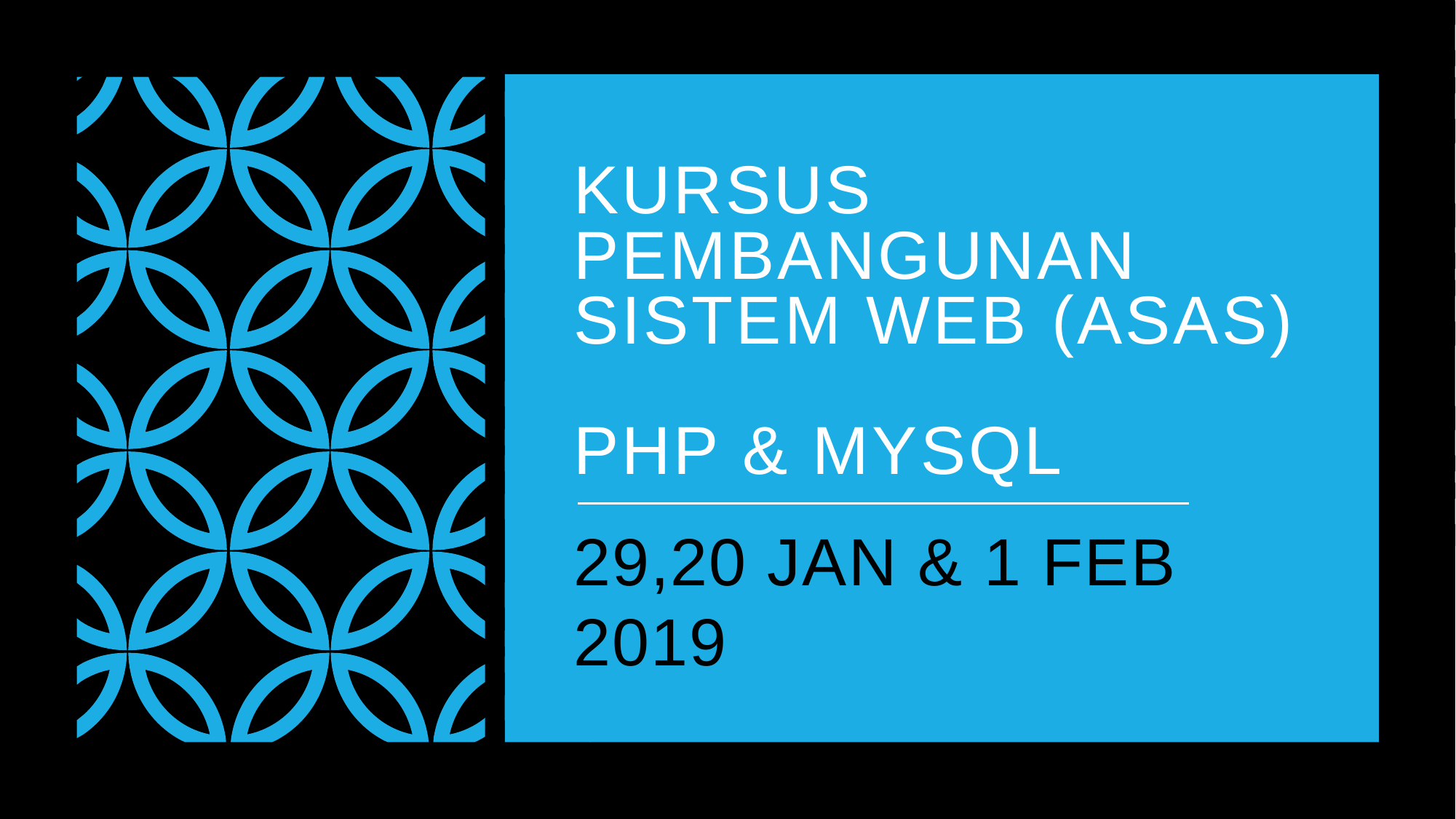

# KURSUS PEMBANGUNAN SISTEM WEB (ASAS) PHP & MYSQL

29,20 Jan & 1 Feb 2019